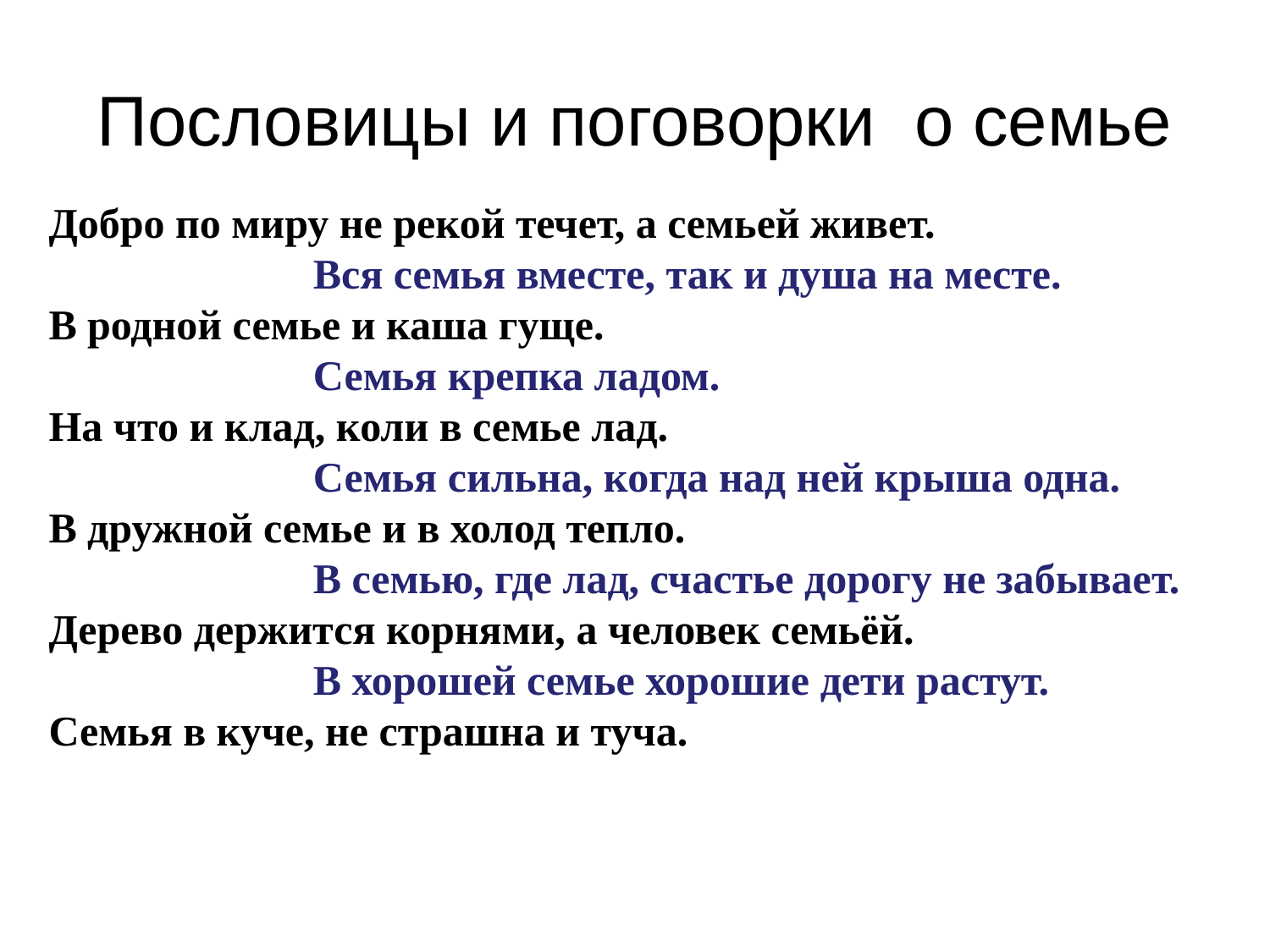

# Пословицы и поговорки  о семье
Добро по миру не рекой течет, а семьей живет.
                         Вся семья вместе, так и душа на месте.
В родной семье и каша гуще.
                         Семья крепка ладом.
На что и клад, коли в семье лад.
                         Семья сильна, когда над ней крыша одна.
В дружной семье и в холод тепло.
                         В семью, где лад, счастье дорогу не забывает.
Дерево держится корнями, а человек семьёй.
                         В хорошей семье хорошие дети растут.
Семья в куче, не страшна и туча.